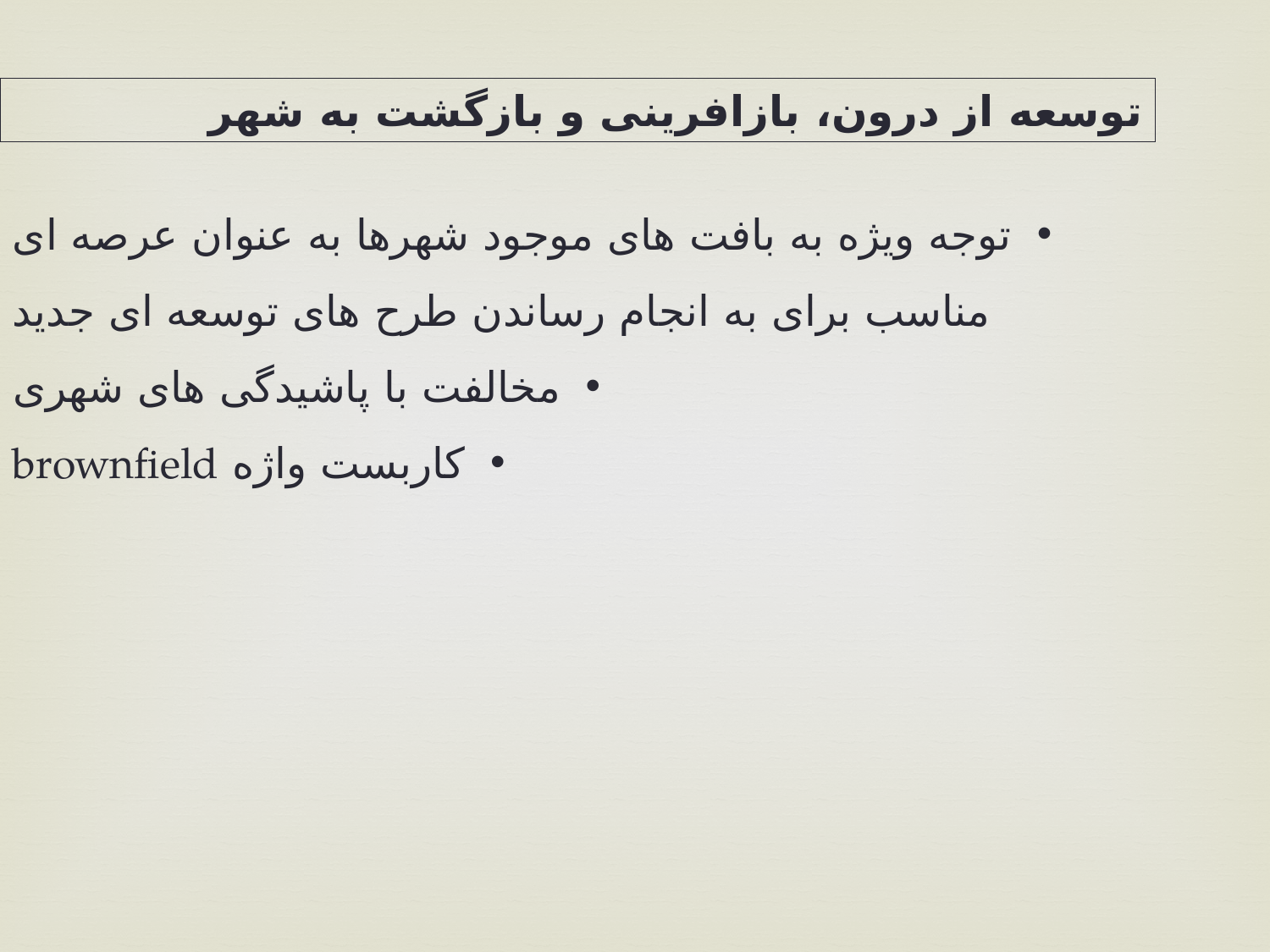

توسعه از درون، بازافرینی و بازگشت به شهر
توجه ویژه به بافت های موجود شهرها به عنوان عرصه ای مناسب برای به انجام رساندن طرح های توسعه ای جدید
مخالفت با پاشیدگی های شهری
کاربست واژه brownfield